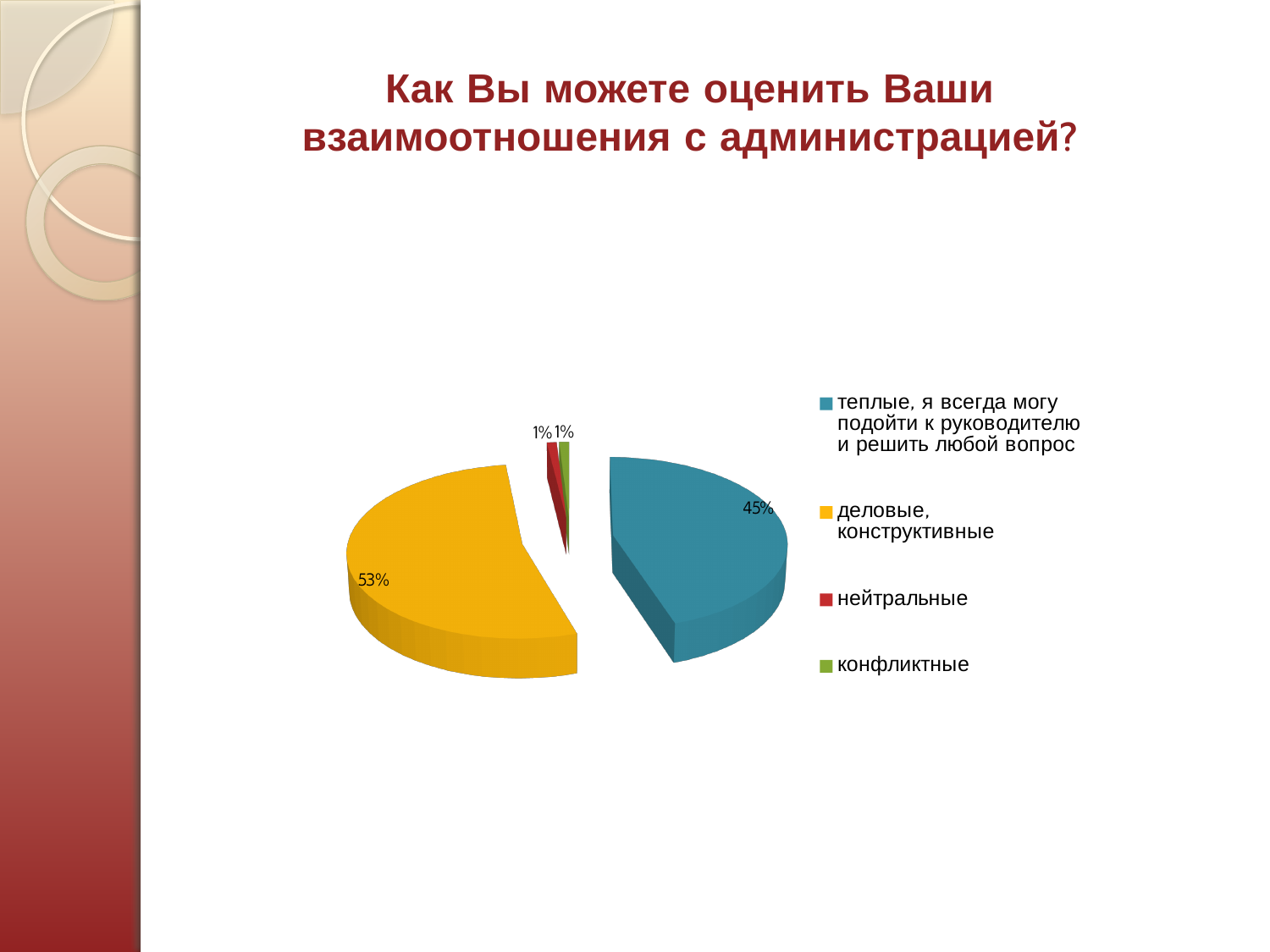

Как Вы можете оценить Ваши взаимоотношения с администрацией?

[unsupported chart]